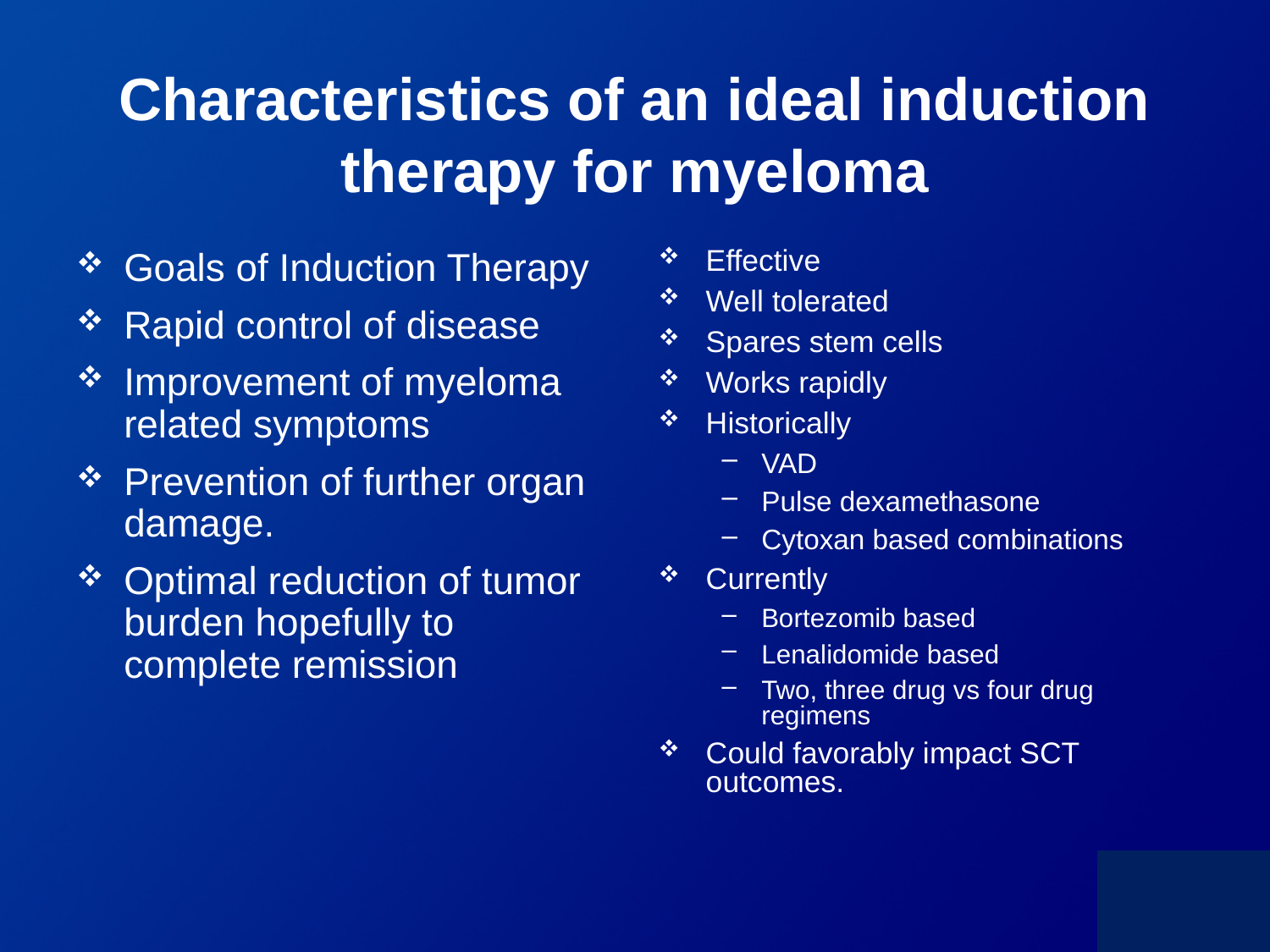

# Characteristics of an ideal induction therapy for myeloma
Goals of Induction Therapy
Rapid control of disease
Improvement of myeloma related symptoms
Prevention of further organ damage.
Optimal reduction of tumor burden hopefully to complete remission
Effective
Well tolerated
Spares stem cells
Works rapidly
Historically
VAD
Pulse dexamethasone
Cytoxan based combinations
Currently
Bortezomib based
Lenalidomide based
Two, three drug vs four drug regimens
Could favorably impact SCT outcomes.